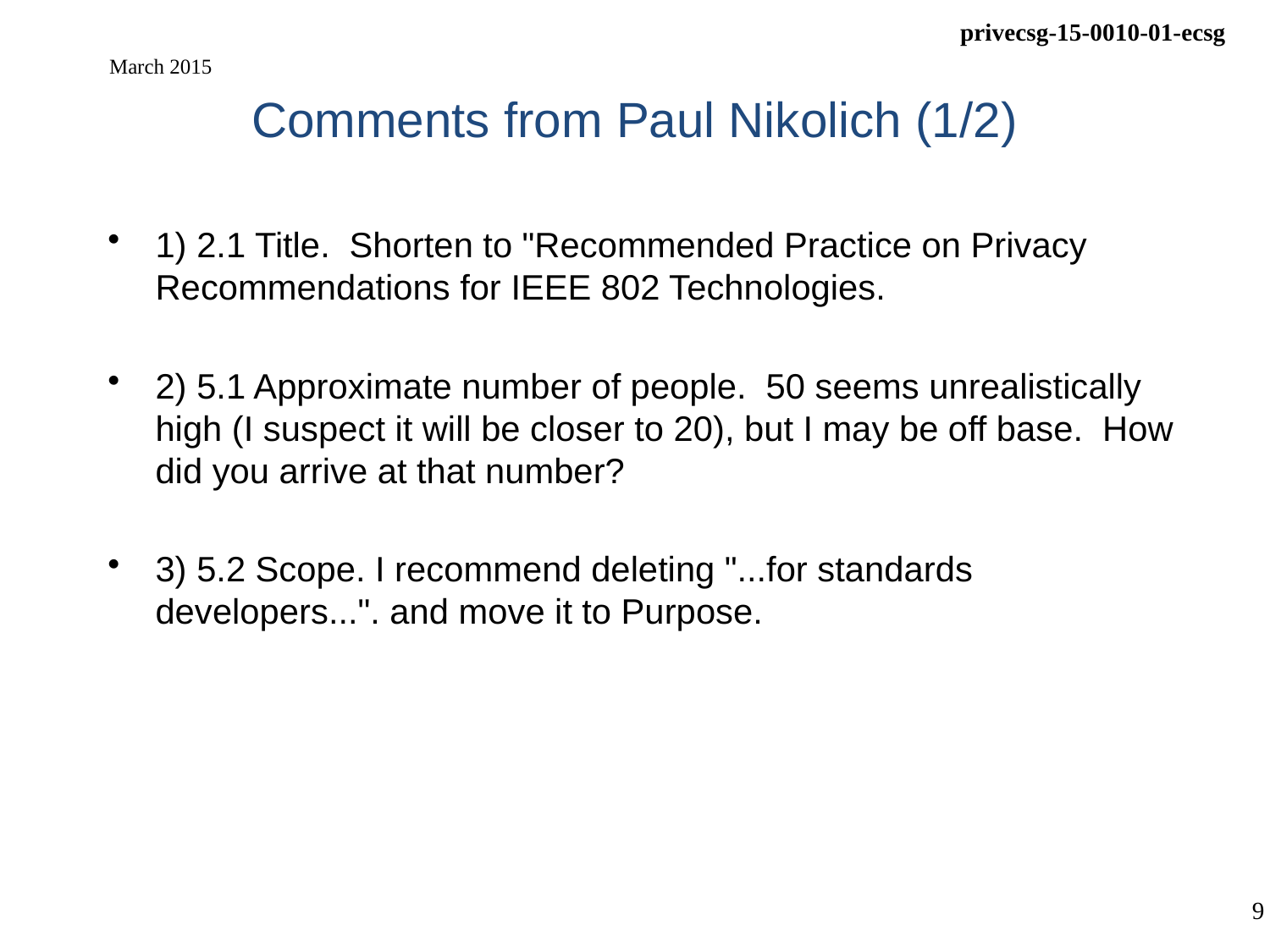

# Comments from Paul Nikolich (1/2)
March 2015
1) 2.1 Title.  Shorten to "Recommended Practice on Privacy Recommendations for IEEE 802 Technologies.

2) 5.1 Approximate number of people.  50 seems unrealistically high (I suspect it will be closer to 20), but I may be off base.  How did you arrive at that number?

3) 5.2 Scope. I recommend deleting "...for standards developers...". and move it to Purpose.